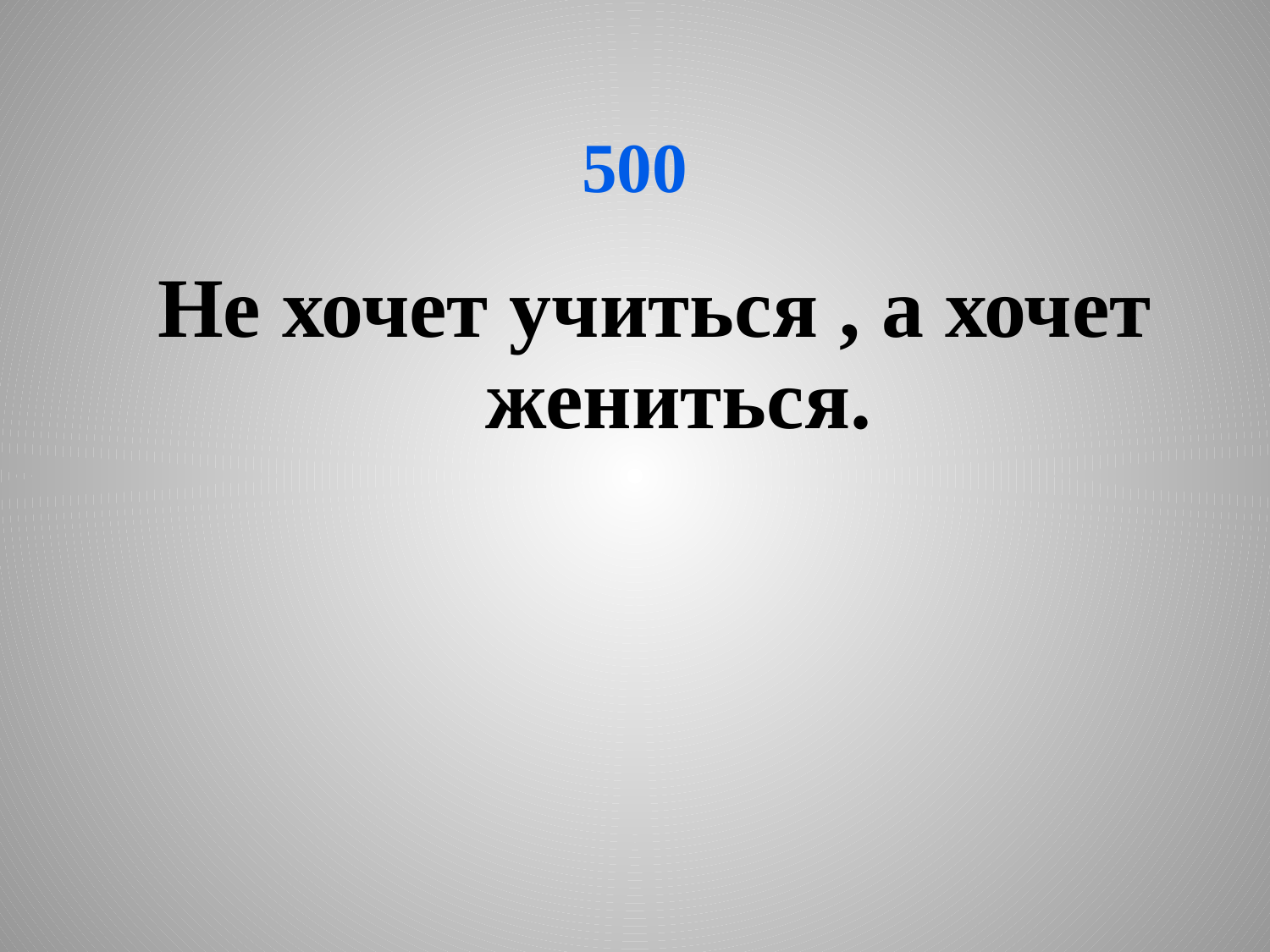

# 500
Не хочет учиться , а хочет жениться.